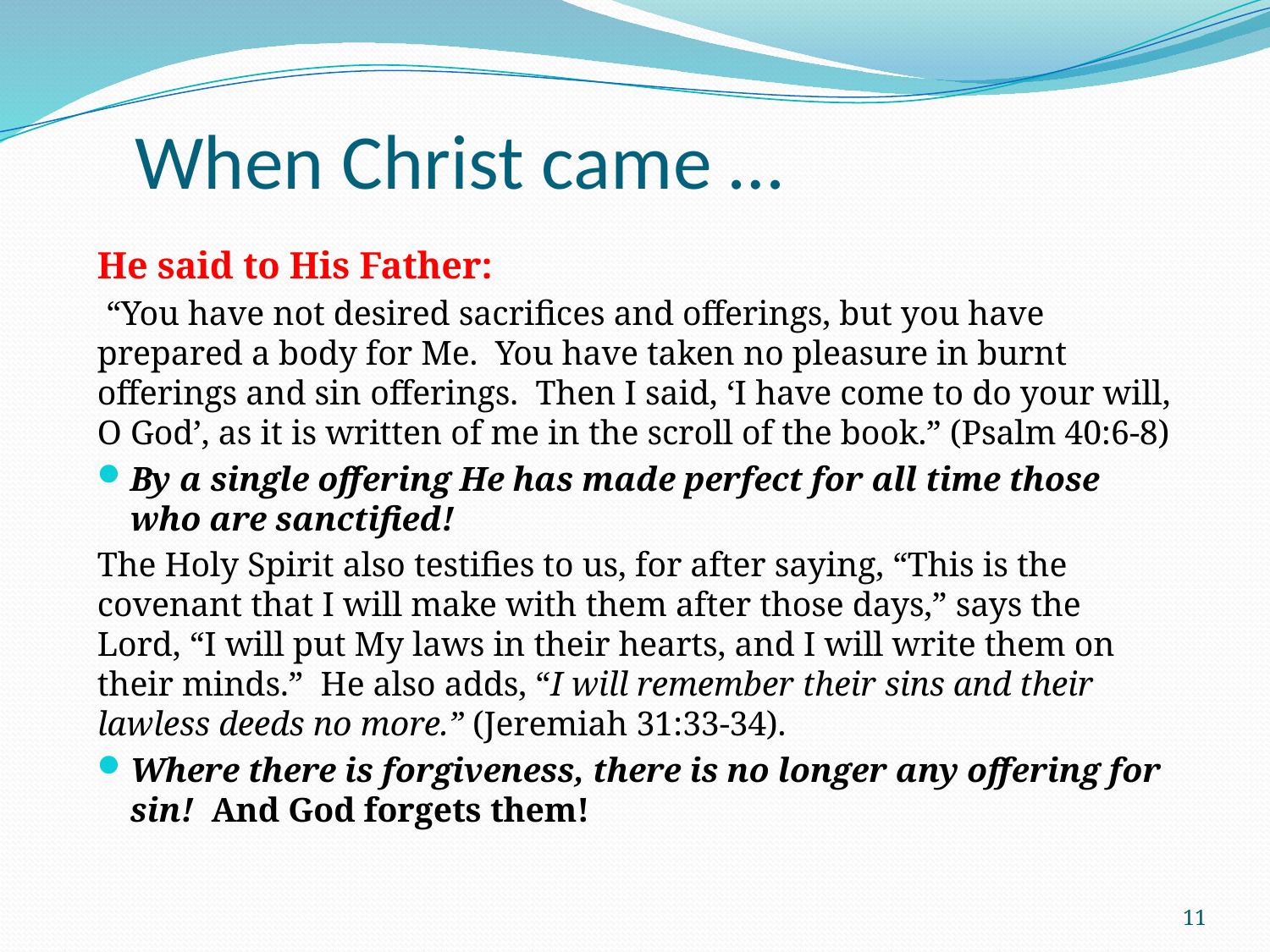

# When Christ came …
He said to His Father:
 “You have not desired sacrifices and offerings, but you have prepared a body for Me.  You have taken no pleasure in burnt offerings and sin offerings.  Then I said, ‘I have come to do your will, O God’, as it is written of me in the scroll of the book.” (Psalm 40:6-8)
By a single offering He has made perfect for all time those who are sanctified!
The Holy Spirit also testifies to us, for after saying, “This is the covenant that I will make with them after those days,” says the Lord, “I will put My laws in their hearts, and I will write them on their minds.”  He also adds, “I will remember their sins and their lawless deeds no more.” (Jeremiah 31:33-34).
Where there is forgiveness, there is no longer any offering for sin!  And God forgets them!
11